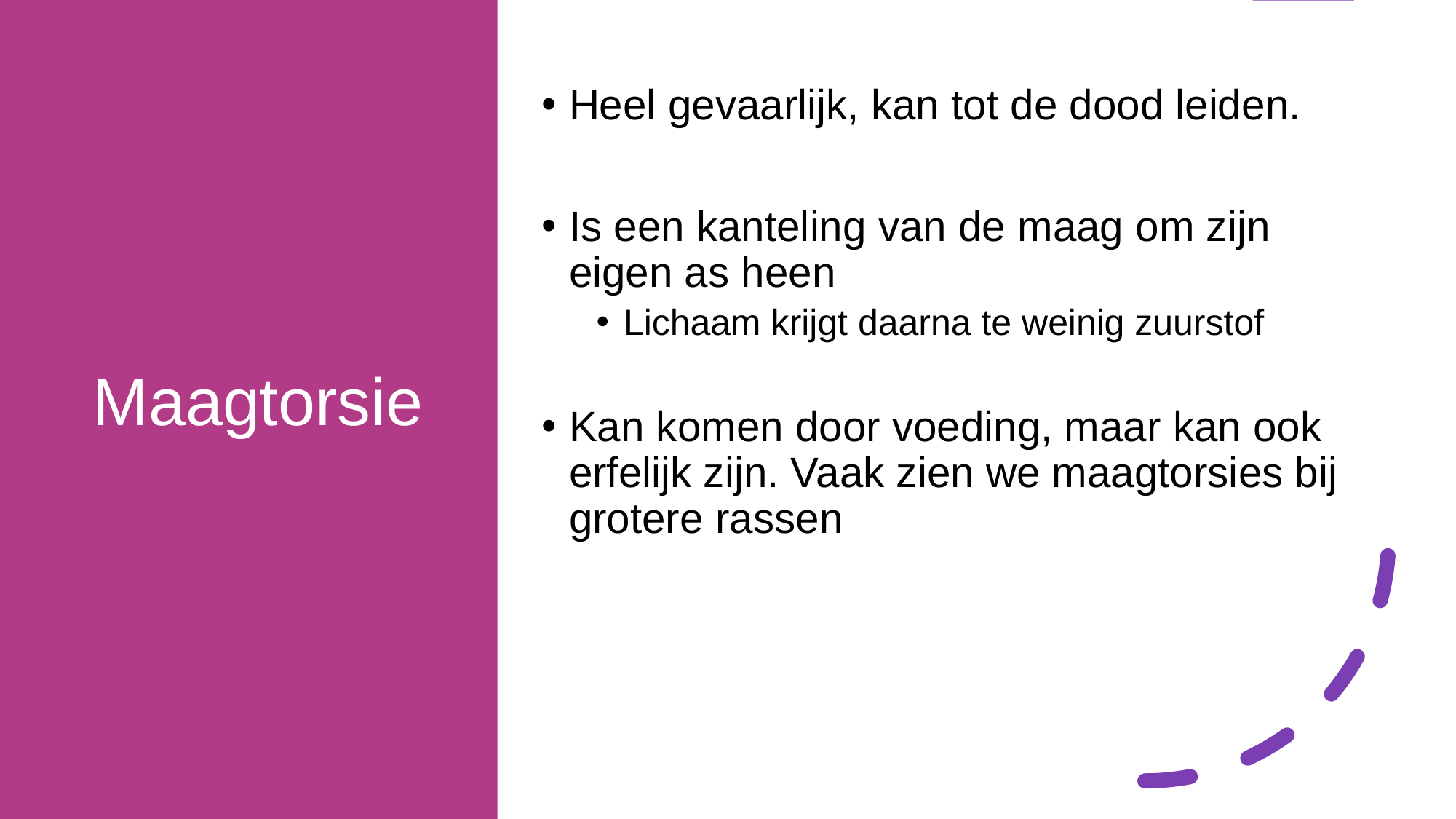

# Maagtorsie
Heel gevaarlijk, kan tot de dood leiden.

Is een kanteling van de maag om zijn eigen as heen
Lichaam krijgt daarna te weinig zuurstof

Kan komen door voeding, maar kan ook erfelijk zijn. Vaak zien we maagtorsies bij grotere rassen